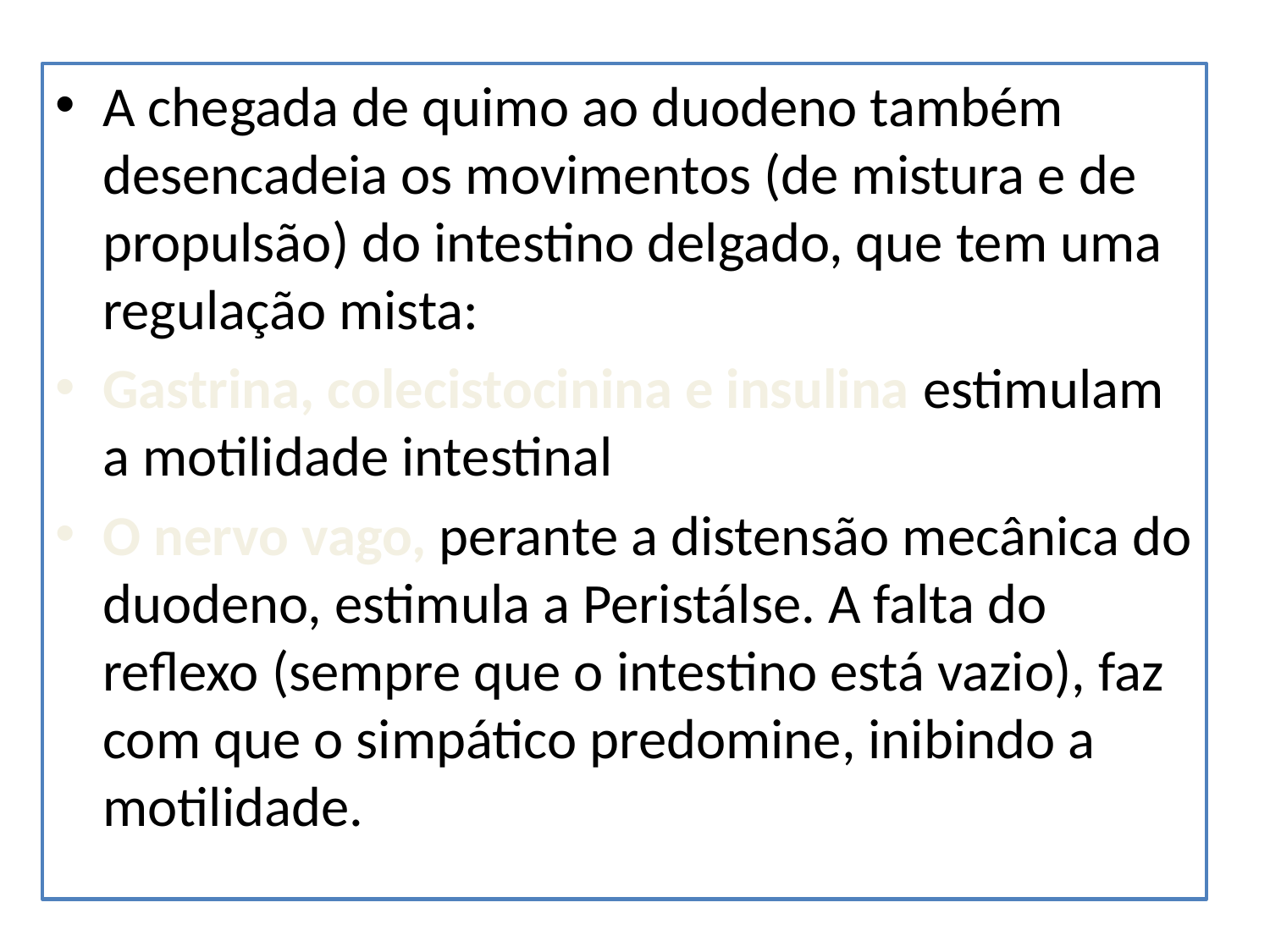

#
A chegada de quimo ao duodeno também desencadeia os movimentos (de mistura e de propulsão) do intestino delgado, que tem uma regulação mista:
Gastrina, colecistocinina e insulina estimulam a motilidade intestinal
O nervo vago, perante a distensão mecânica do duodeno, estimula a Peristálse. A falta do reflexo (sempre que o intestino está vazio), faz com que o simpático predomine, inibindo a motilidade.